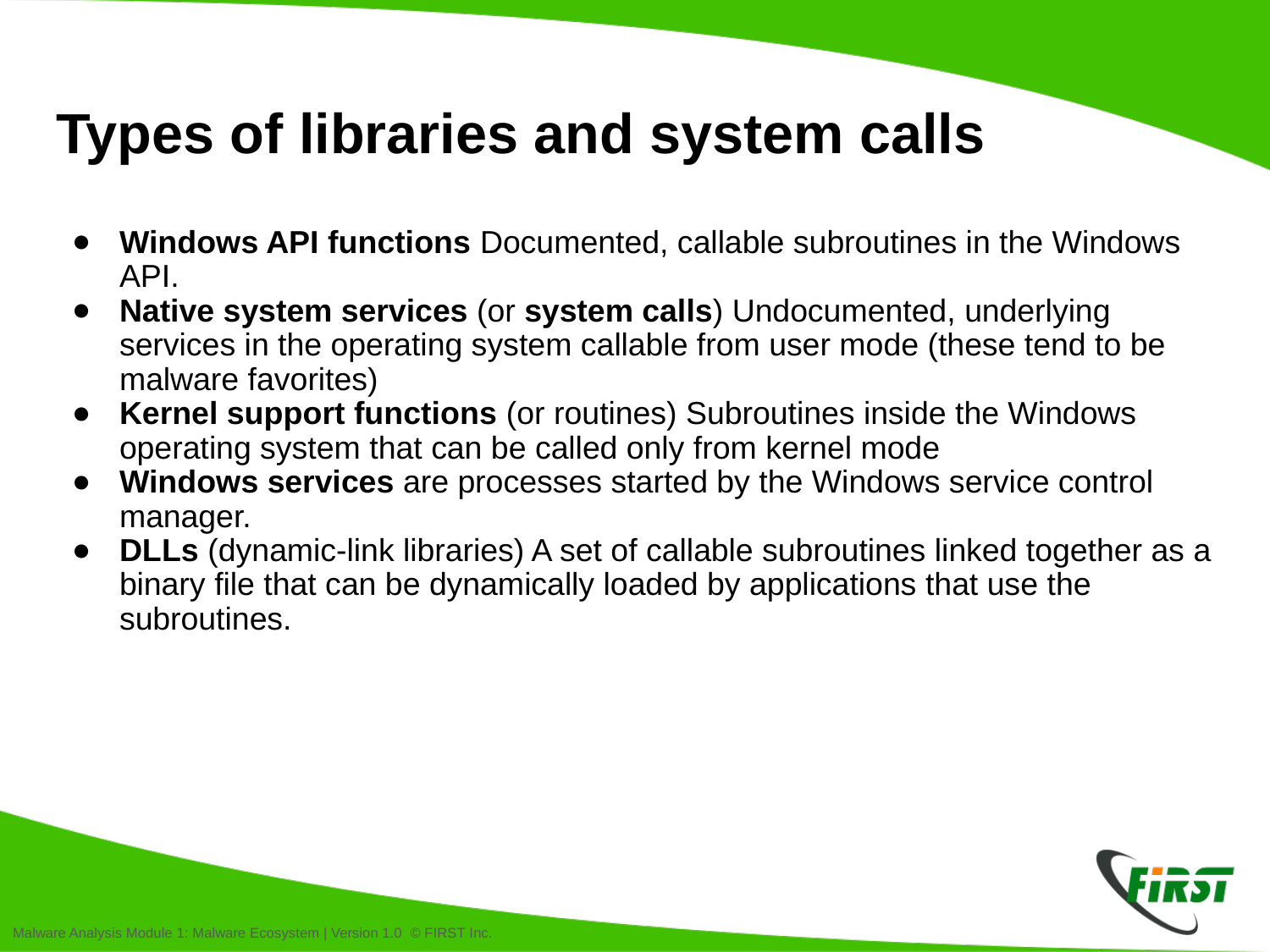

# Types of libraries and system calls
Windows API functions Documented, callable subroutines in the Windows API.
Native system services (or system calls) Undocumented, underlying services in the operating system callable from user mode (these tend to be malware favorites)
Kernel support functions (or routines) Subroutines inside the Windows operating system that can be called only from kernel mode
Windows services are processes started by the Windows service control manager.
DLLs (dynamic-link libraries) A set of callable subroutines linked together as a binary file that can be dynamically loaded by applications that use the subroutines.